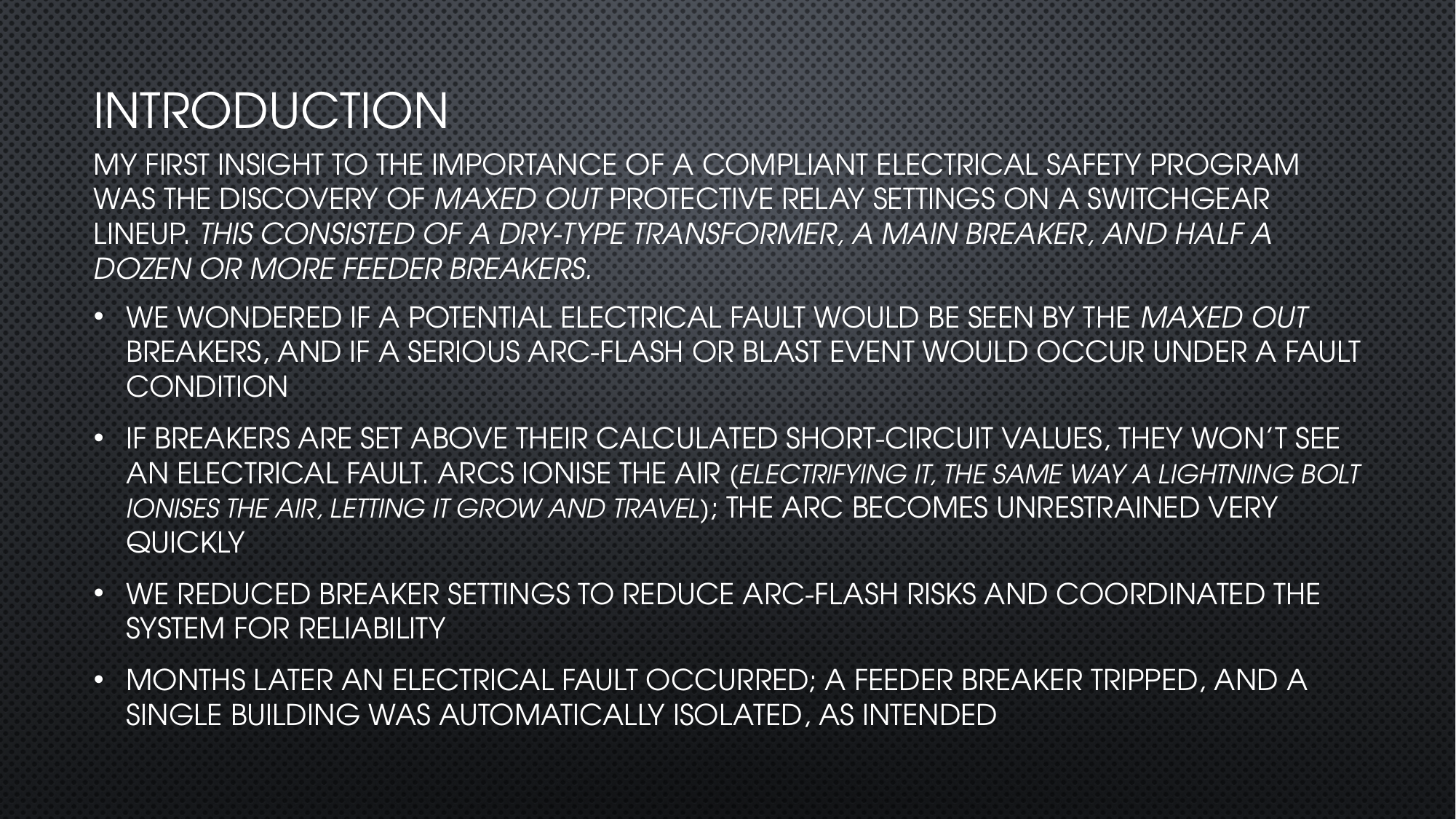

# INTRODUCTION
my first insight to the importance of a compliant electrical safety program was the discovery of maxed out protective relay settings on a switchgear lineup. This consisted of a dry-type transformer, a main breaker, and half a dozen or more feeder breakers.
We wondered if a potential electrical fault would be seen by the maxed out breakers, and if a serious arc-flash or blast event would occur under a fault condition
If breakers are set above their calculated short-circuit values, they won’t see an electrical fault. Arcs ionise the air (electrifying it, the same way a lightning bolt ionises the air, letting it grow and travel); the arc becomes unrestrained very quickly
We reduced breaker settings to reduce arc-flash risks and coordinated the system for reliability
Months later an electrical fault occurred; a feeder breaker tripped, and a single building was automatically isolated, as intended